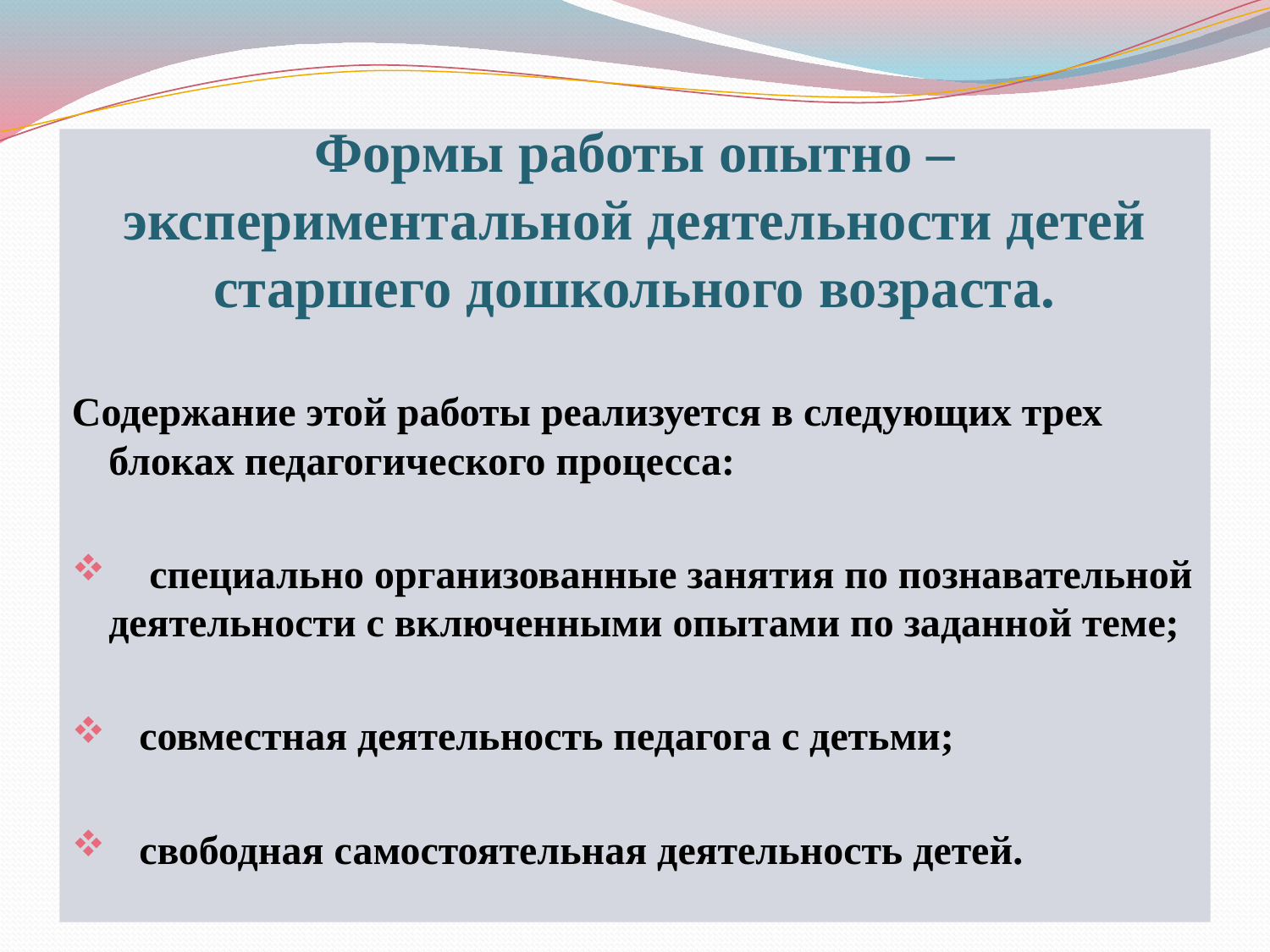

Формы работы опытно – экспериментальной деятельности детей старшего дошкольного возраста.

Содержание этой работы реализуется в следующих трех блоках педагогического процесса:

    специально организованные занятия по познавательной деятельности с включенными опытами по заданной теме;

   совместная деятельность педагога с детьми;

   свободная самостоятельная деятельность детей.